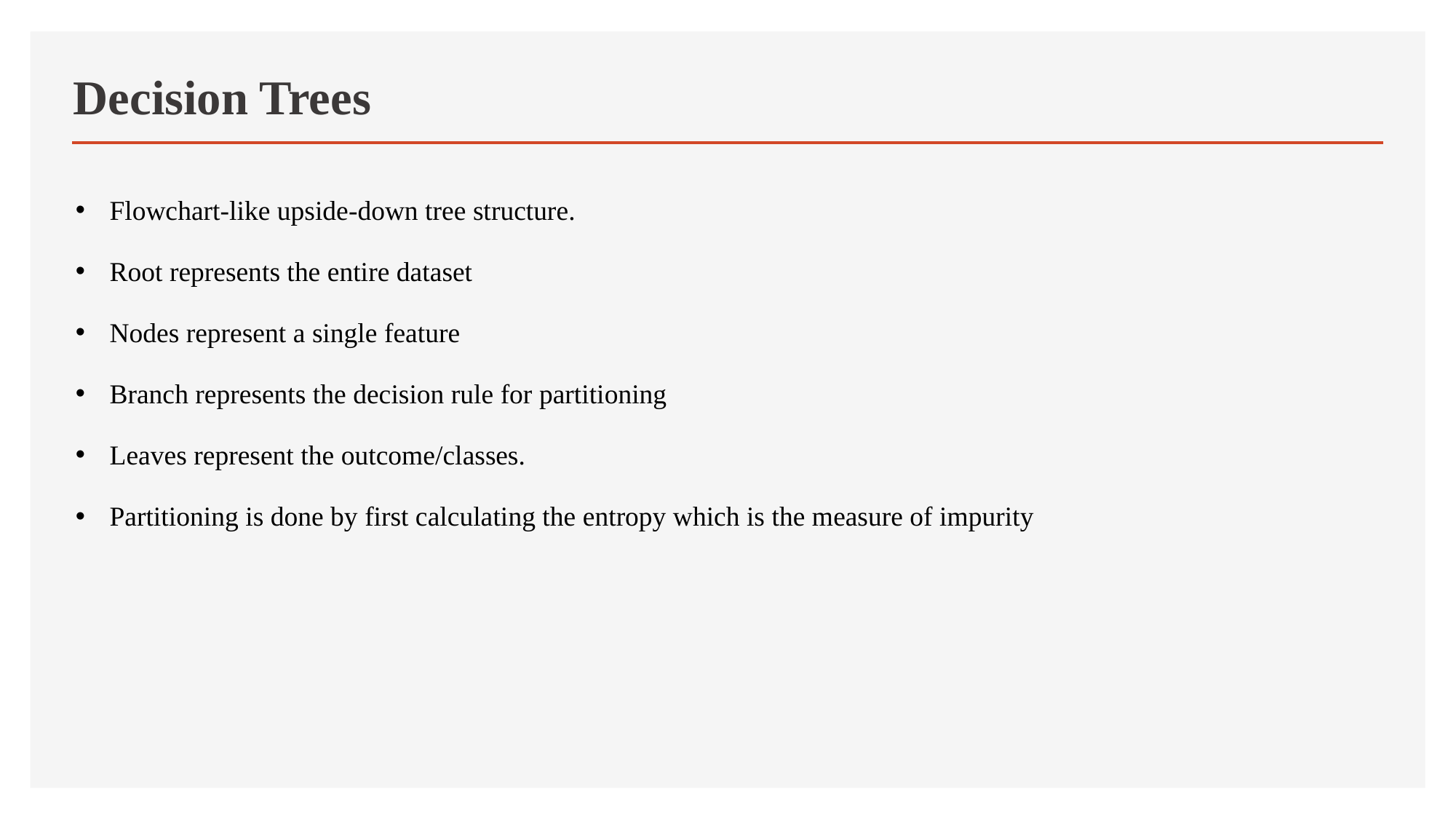

# Decision Trees
Flowchart-like upside-down tree structure.
Root represents the entire dataset
Nodes represent a single feature
Branch represents the decision rule for partitioning
Leaves represent the outcome/classes.
Partitioning is done by first calculating the entropy which is the measure of impurity